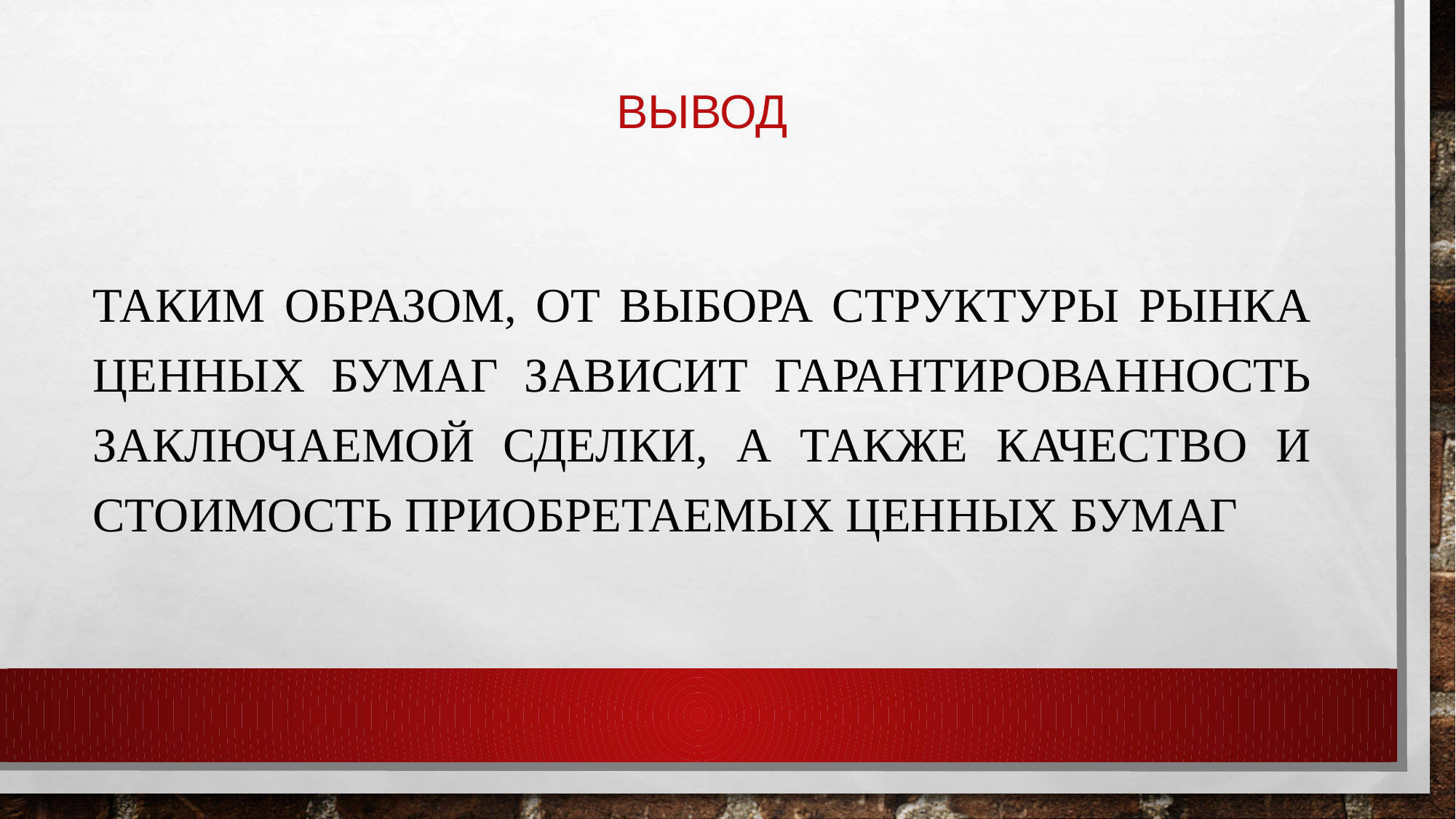

# Вывод
Таким образом, от выбора структуры рынка ценных бумаг зависит гарантированность заключаемой сделки, а также качество и стоимость приобретаемых ценных бумаг